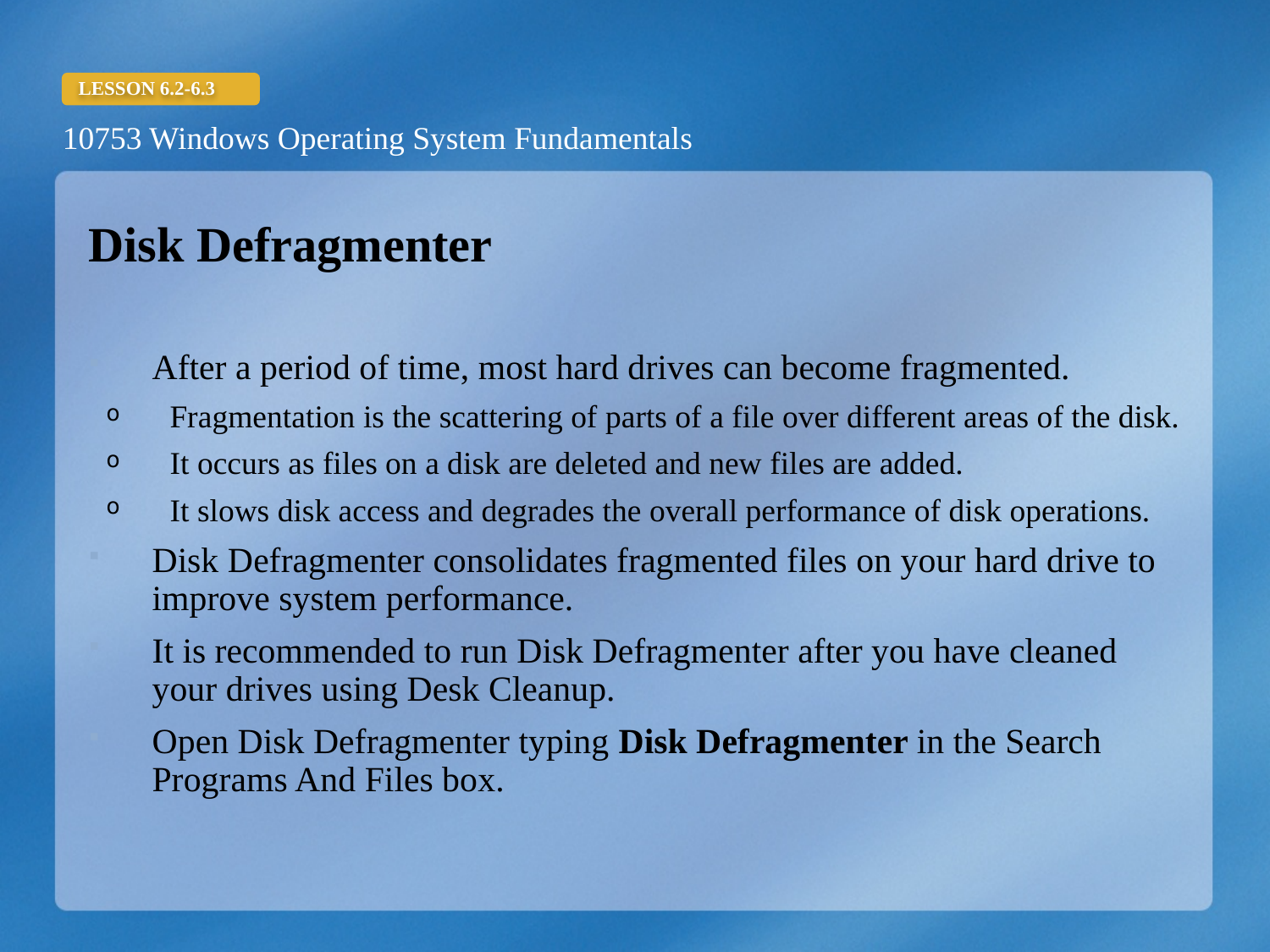

Disk Defragmenter

After a period of time, most hard drives can become fragmented.
Fragmentation is the scattering of parts of a file over different areas of the disk.
It occurs as files on a disk are deleted and new files are added.
It slows disk access and degrades the overall performance of disk operations.
Disk Defragmenter consolidates fragmented files on your hard drive to improve system performance.
It is recommended to run Disk Defragmenter after you have cleaned your drives using Desk Cleanup.
Open Disk Defragmenter typing Disk Defragmenter in the Search Programs And Files box.